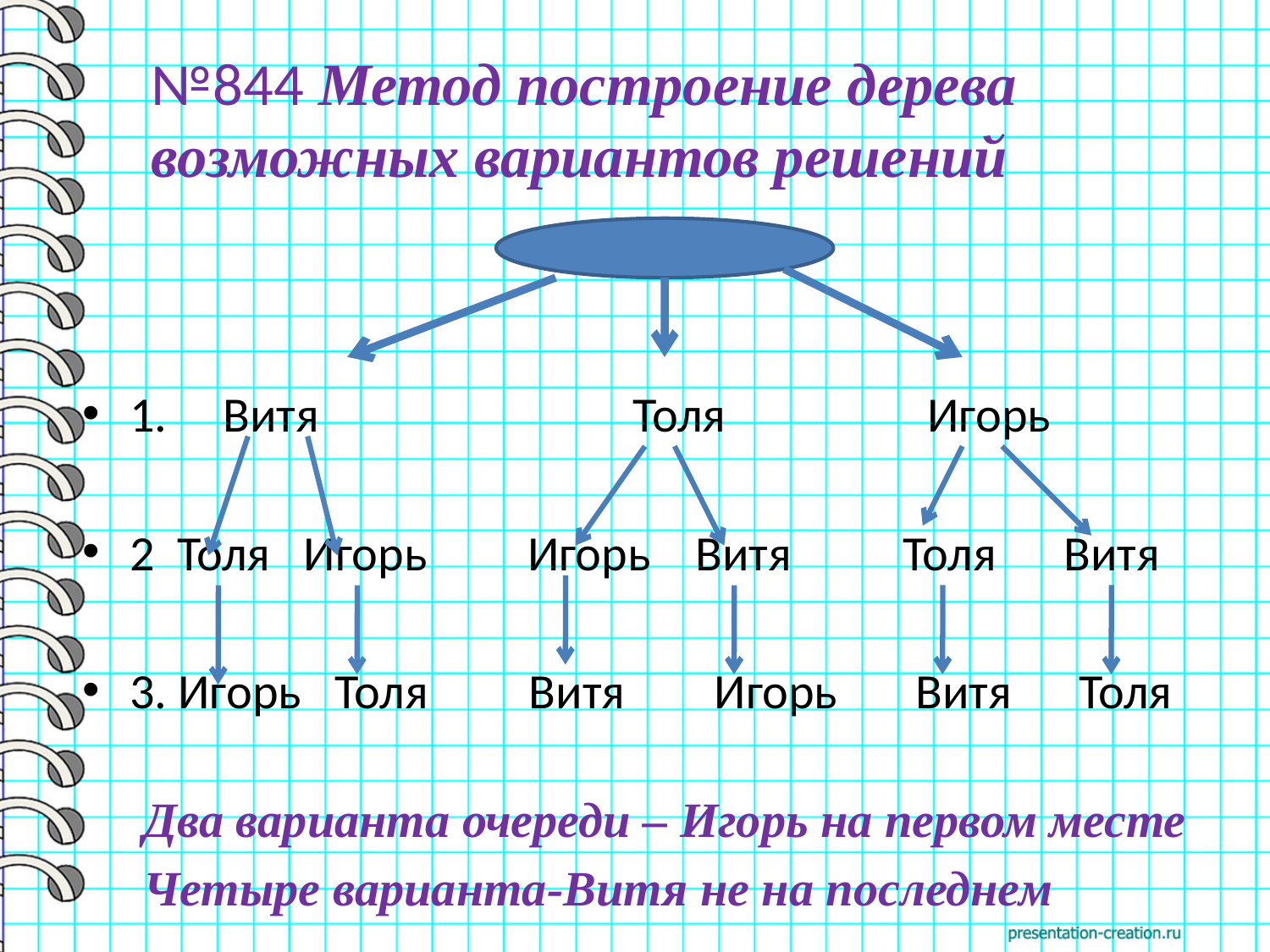

# №844 Метод построение дерева возможных вариантов решений

1.     Витя                            Толя                  Игорь

2  Толя   Игорь         Игорь    Витя          Толя      Витя

3. Игорь   Толя         Витя        Игорь       Витя      Толя
     Два варианта очереди – Игорь на первом месте
     Четыре варианта-Витя не на последнем